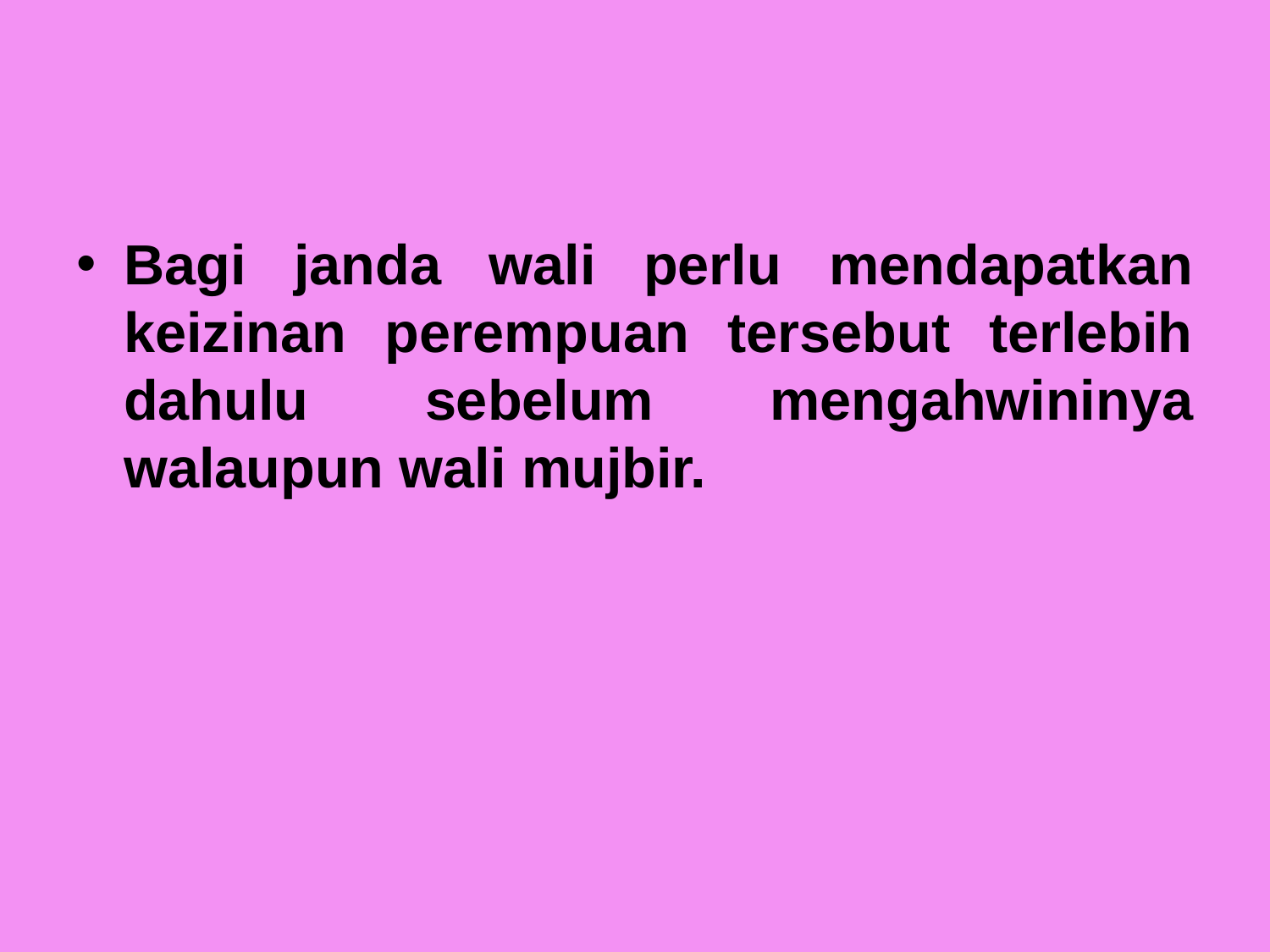

Bagi janda wali perlu mendapatkan keizinan perempuan tersebut terlebih dahulu sebelum mengahwininya walaupun wali mujbir.